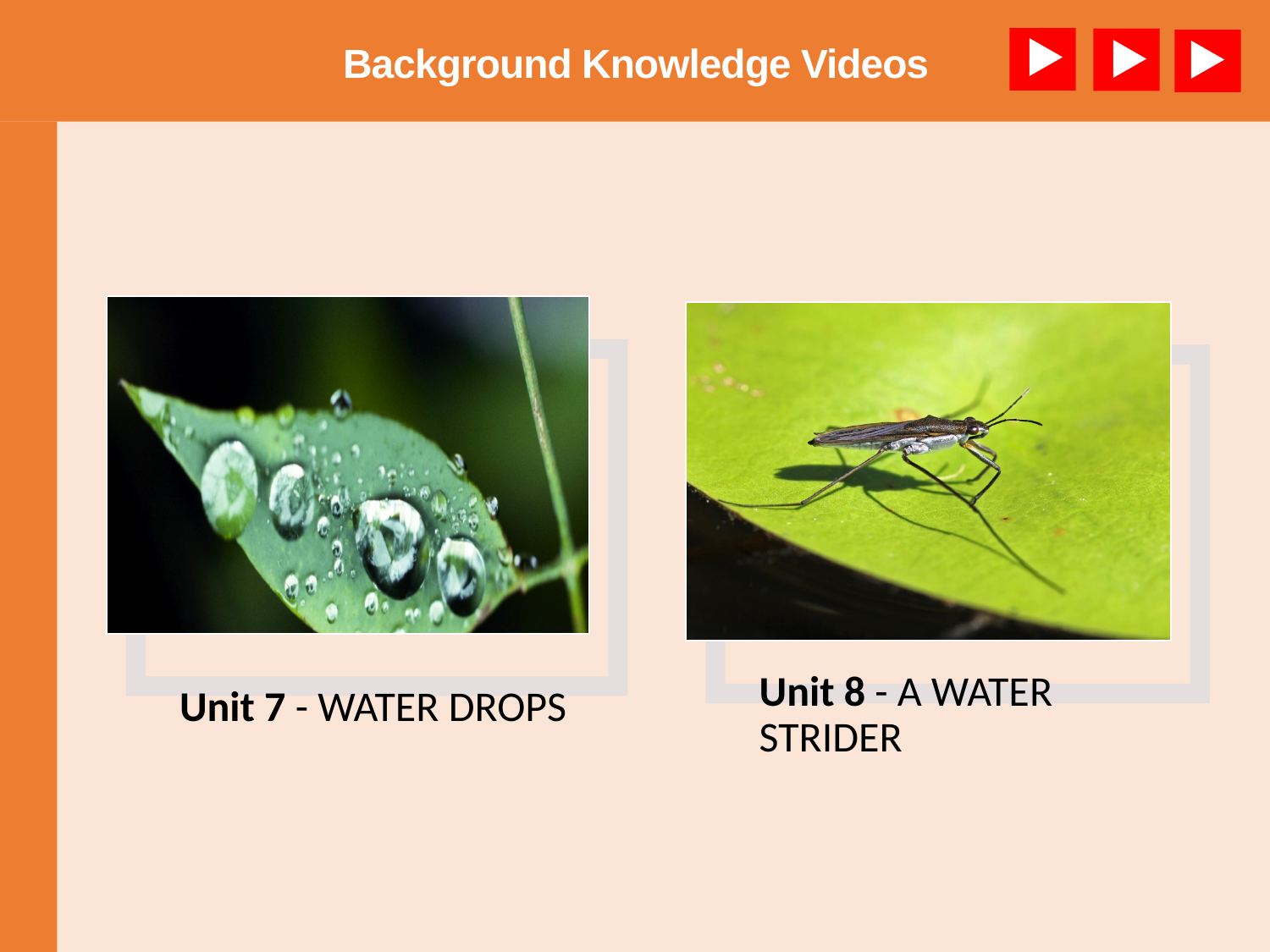

Background Knowledge Videos

Unit 7 - WATER DROPS

Unit 8 - A WATER STRIDER